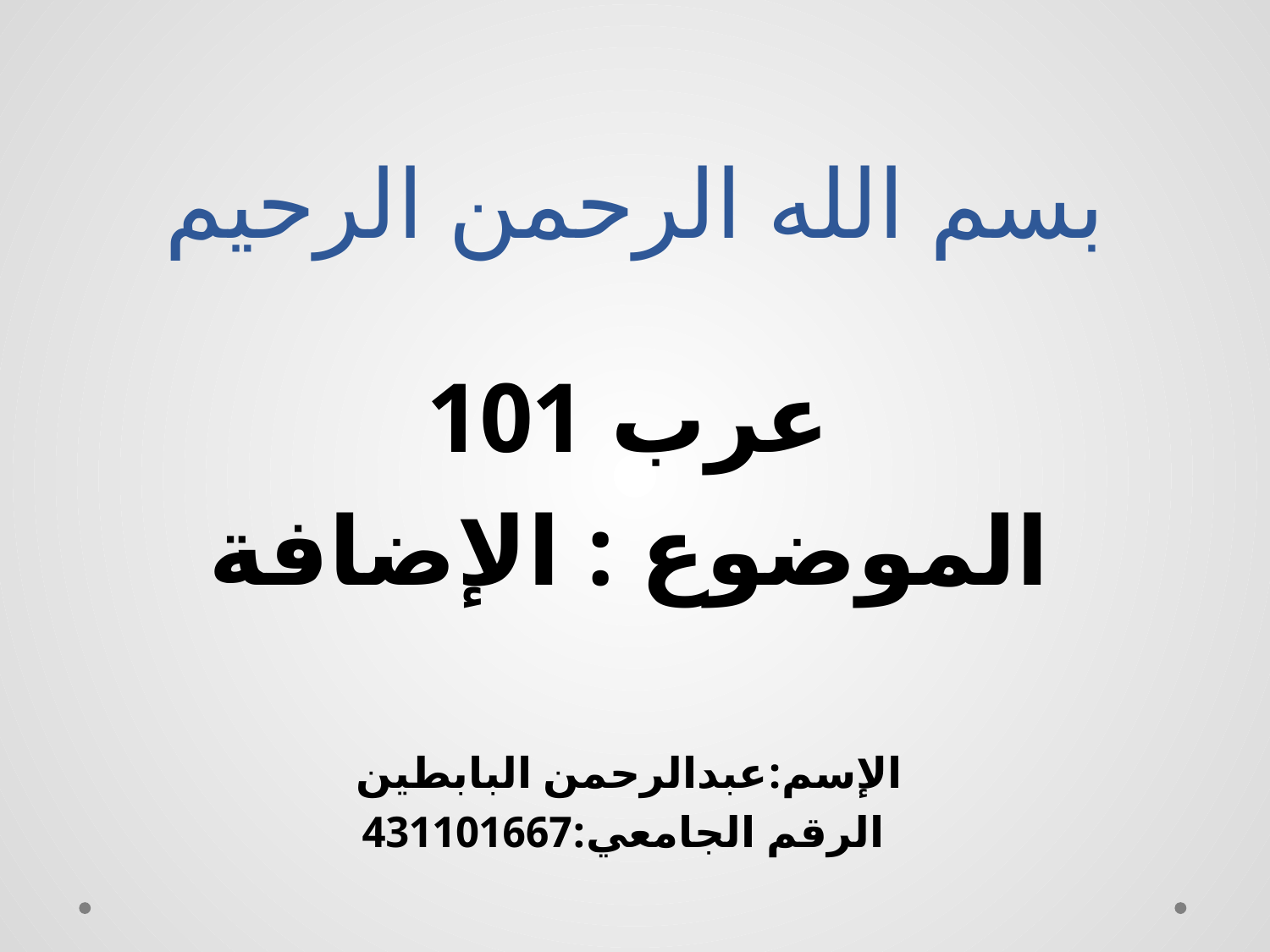

# بسم الله الرحمن الرحيم
عرب 101
الموضوع : الإضافة

الإسم:عبدالرحمن البابطين
الرقم الجامعي:431101667